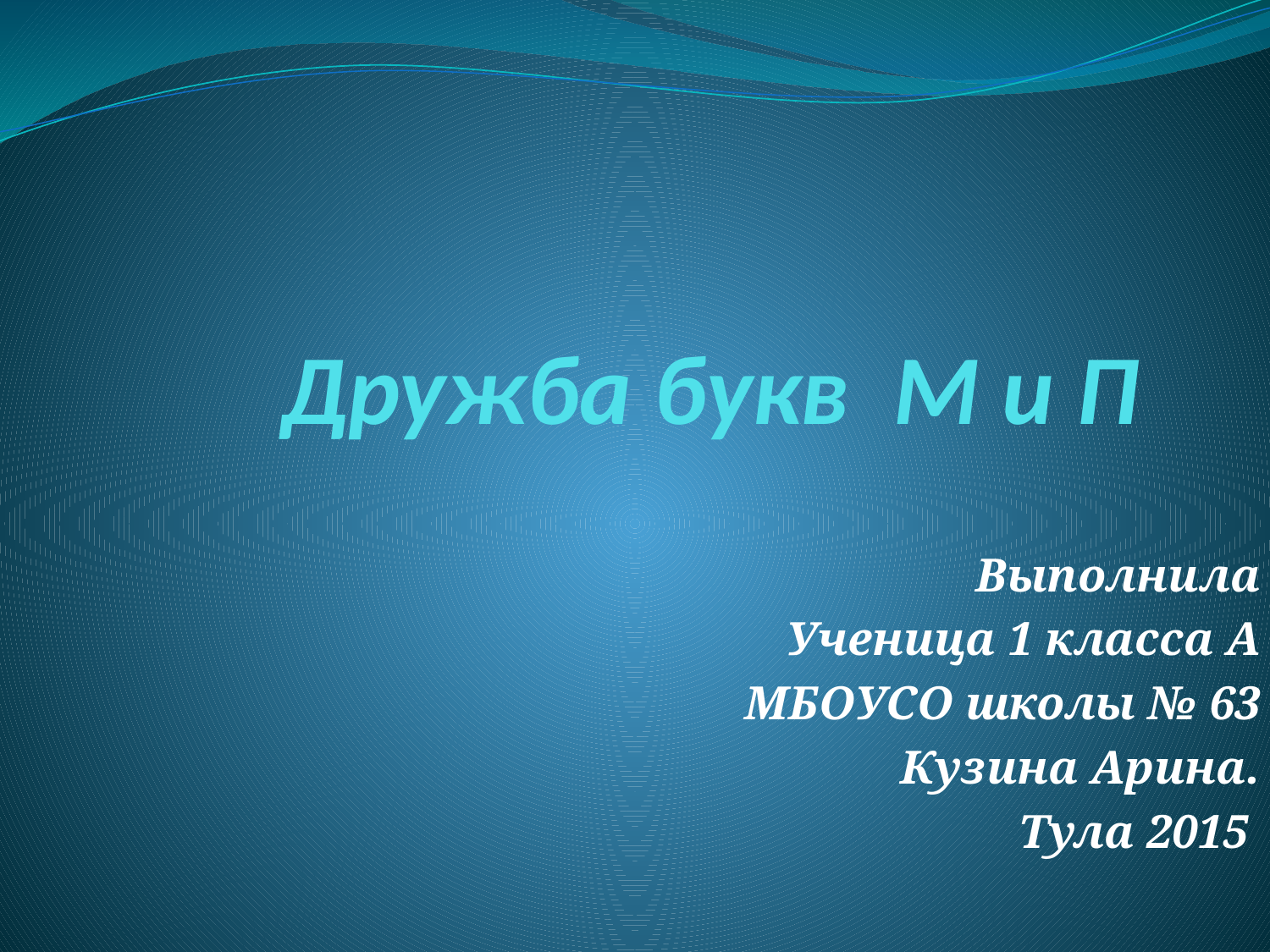

# Дружба букв  М и П
Выполнила
Ученица 1 класса А
МБОУСО школы № 63
Кузина Арина.
 Тула 2015